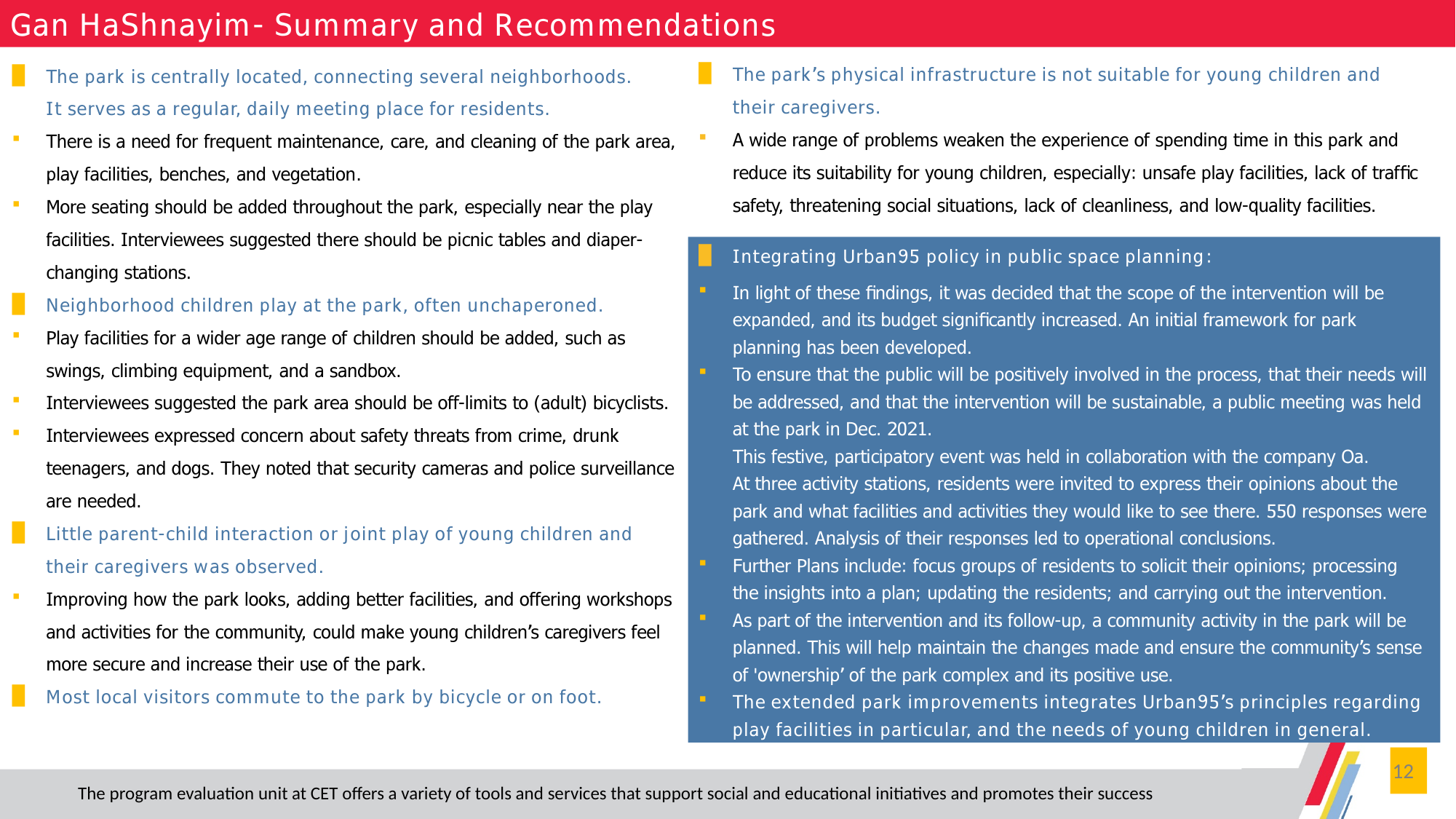

Gan HaShnayim- Summary and Recommendations
The park’s physical infrastructure is not suitable for young children and their caregivers.
A wide range of problems weaken the experience of spending time in this park and reduce its suitability for young children, especially: unsafe play facilities, lack of traffic safety, threatening social situations, lack of cleanliness, and low-quality facilities.
Integrating Urban95 policy in public space planning:
In light of these findings, it was decided that the scope of the intervention will be expanded, and its budget significantly increased. An initial framework for park planning has been developed.
To ensure that the public will be positively involved in the process, that their needs will be addressed, and that the intervention will be sustainable, a public meeting was held at the park in Dec. 2021.
This festive, participatory event was held in collaboration with the company Oa.
At three activity stations, residents were invited to express their opinions about the park and what facilities and activities they would like to see there. 550 responses were gathered. Analysis of their responses led to operational conclusions.
Further Plans include: focus groups of residents to solicit their opinions; processing the insights into a plan; updating the residents; and carrying out the intervention.
As part of the intervention and its follow-up, a community activity in the park will be planned. This will help maintain the changes made and ensure the community’s sense of 'ownership’ of the park complex and its positive use.
The extended park improvements integrates Urban95’s principles regarding play facilities in particular, and the needs of young children in general.
The park is centrally located, connecting several neighborhoods.
It serves as a regular, daily meeting place for residents.
There is a need for frequent maintenance, care, and cleaning of the park area, play facilities, benches, and vegetation.
More seating should be added throughout the park, especially near the play facilities. Interviewees suggested there should be picnic tables and diaper- changing stations.
Neighborhood children play at the park, often unchaperoned.
Play facilities for a wider age range of children should be added, such as swings, climbing equipment, and a sandbox.
Interviewees suggested the park area should be off-limits to (adult) bicyclists.
Interviewees expressed concern about safety threats from crime, drunk teenagers, and dogs. They noted that security cameras and police surveillance are needed.
Little parent-child interaction or joint play of young children and their caregivers was observed.
Improving how the park looks, adding better facilities, and offering workshops and activities for the community, could make young children’s caregivers feel more secure and increase their use of the park.
Most local visitors commute to the park by bicycle or on foot.

12